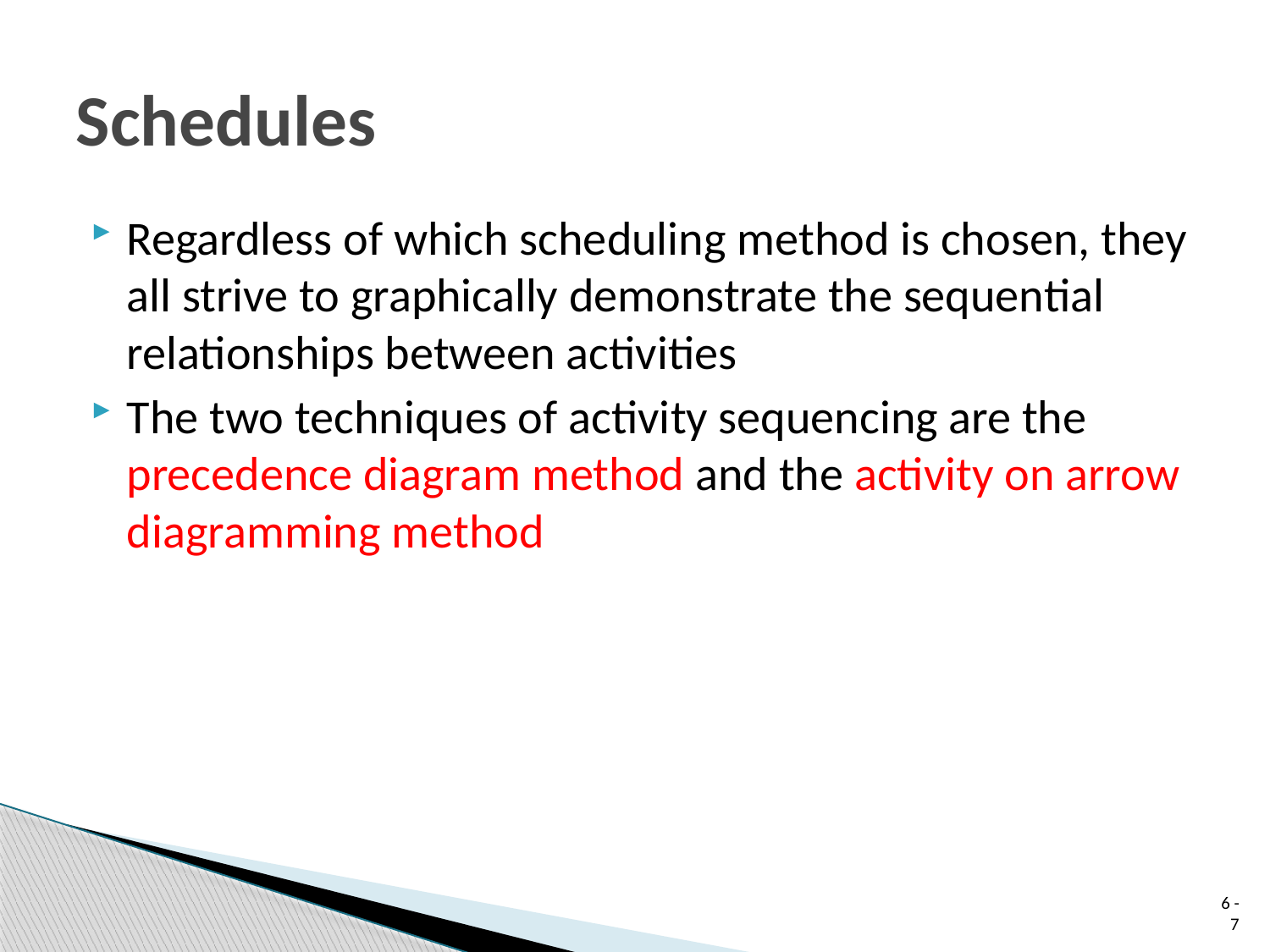

# Schedules
Regardless of which scheduling method is chosen, they all strive to graphically demonstrate the sequential relationships between activities
The two techniques of activity sequencing are the precedence diagram method and the activity on arrow diagramming method

 6 - 7